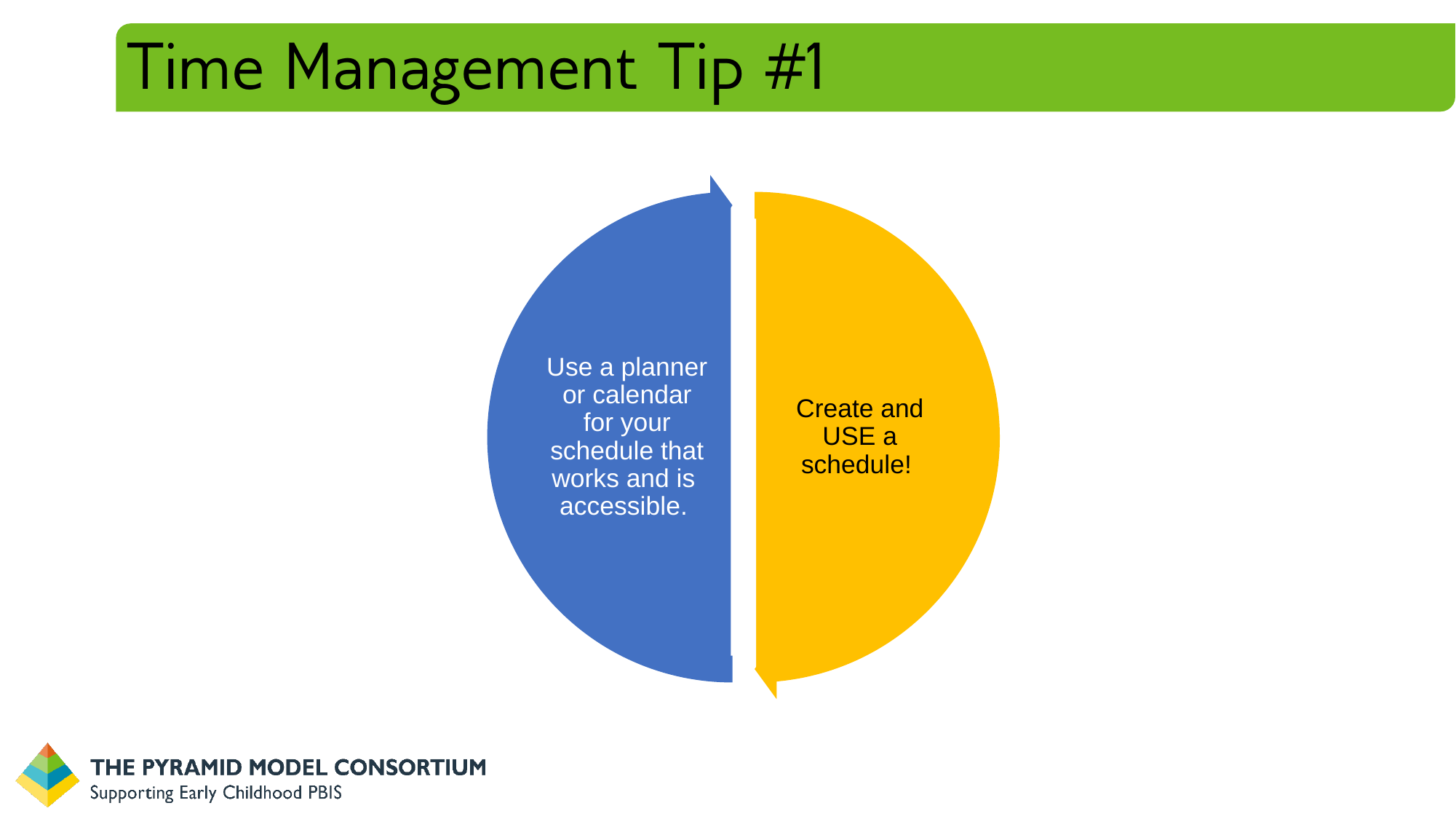

# Time Management Tip #1

Use a planner or calendar for your schedule that works and is  accessible.
Create and USE a schedule!